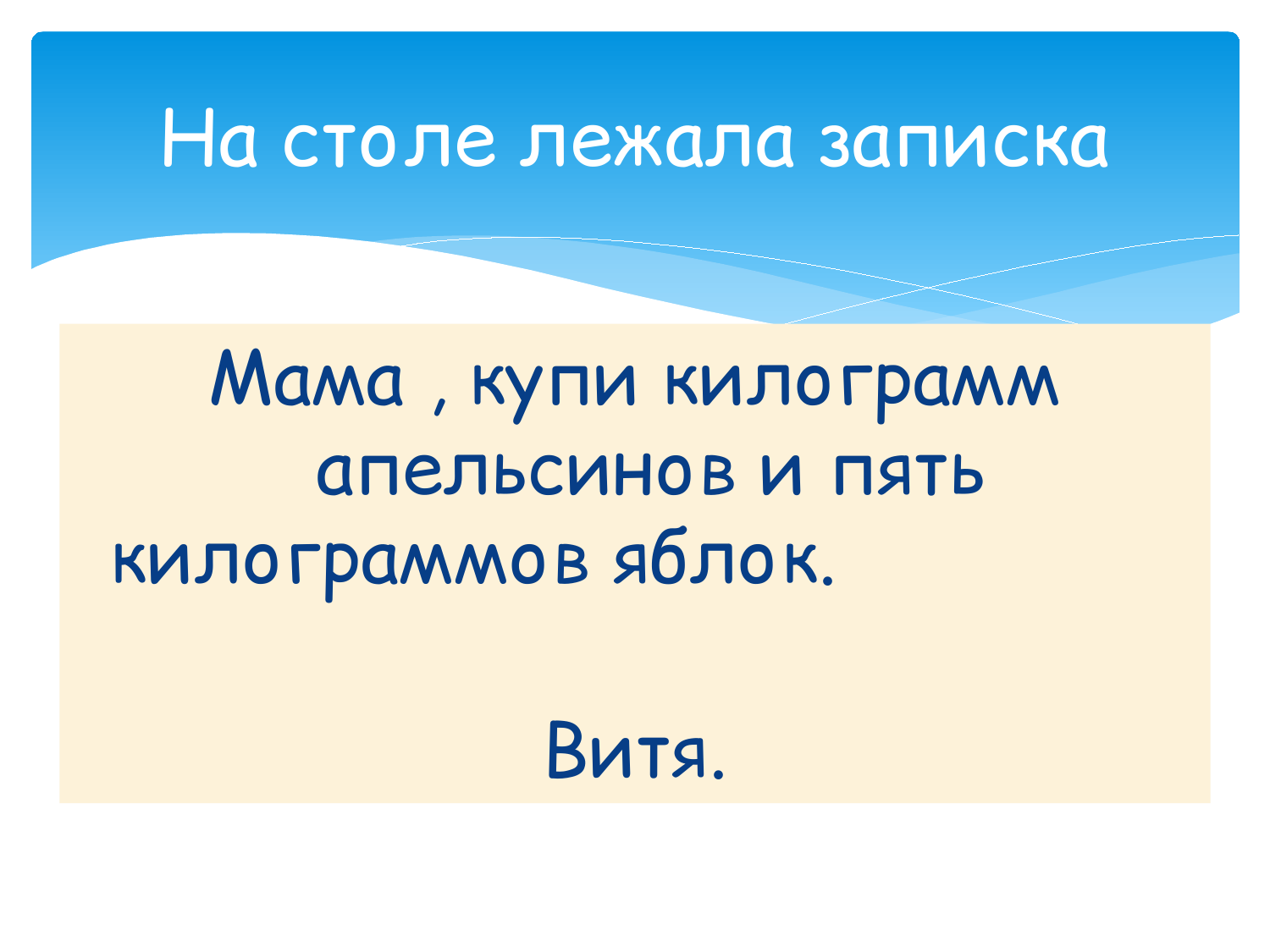

# На столе лежала записка
Мама , купи килограмм апельсинов и пять килограммов яблок.
Витя.